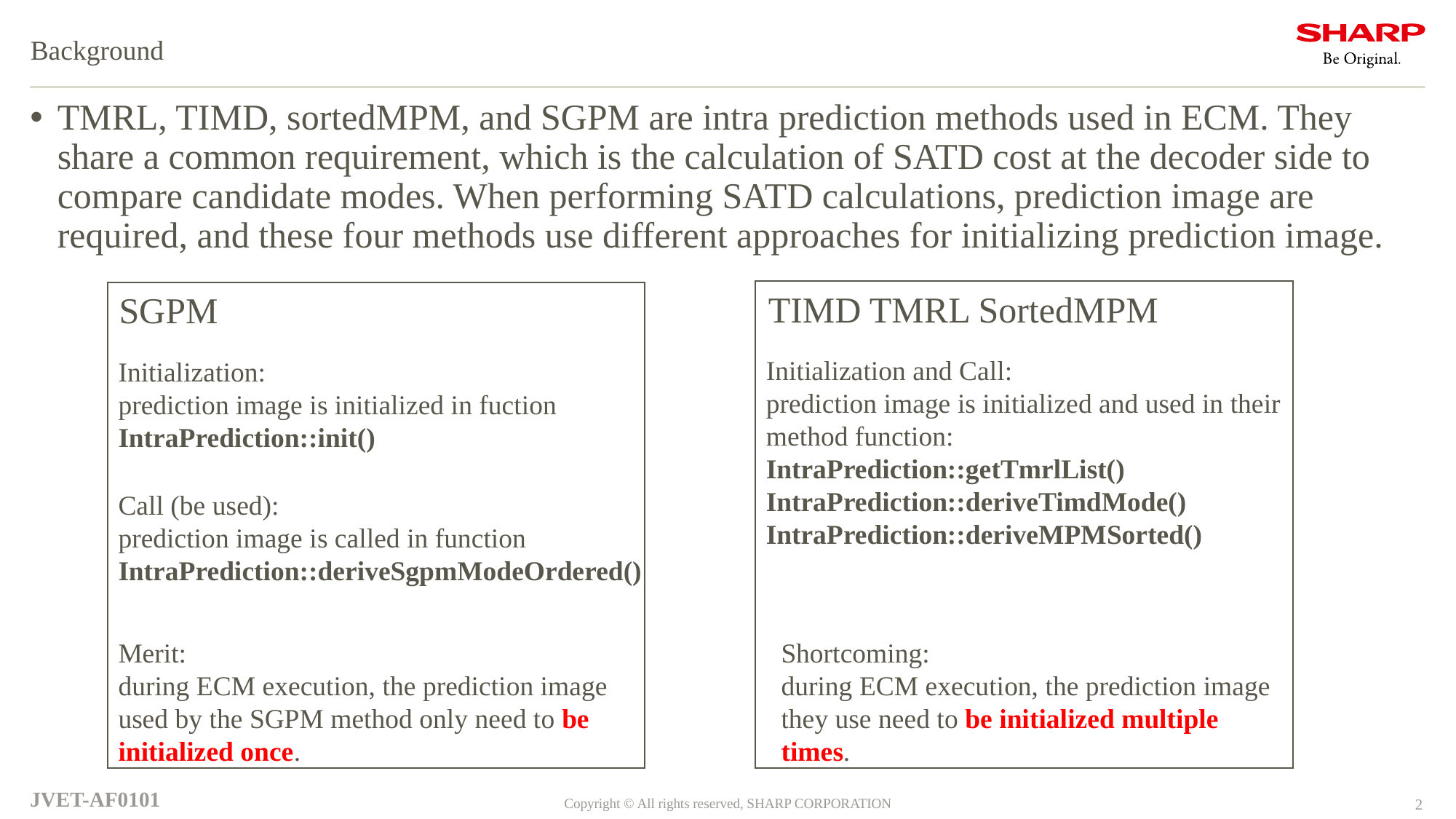

# Background
TMRL, TIMD, sortedMPM, and SGPM are intra prediction methods used in ECM. They share a common requirement, which is the calculation of SATD cost at the decoder side to compare candidate modes. When performing SATD calculations, prediction image are required, and these four methods use different approaches for initializing prediction image.

TIMD TMRL SortedMPM

SGPM
Initialization and Call:
prediction image is initialized and used in their method function:
IntraPrediction::getTmrlList()
IntraPrediction::deriveTimdMode()
IntraPrediction::deriveMPMSorted()
Initialization:
prediction image is initialized in fuction IntraPrediction::init()
Call (be used):
prediction image is called in function IntraPrediction::deriveSgpmModeOrdered()
Shortcoming:
during ECM execution, the prediction image they use need to be initialized multiple times.
Merit:
during ECM execution, the prediction image used by the SGPM method only need to be initialized once.
JVET-AF0101
Copyright © All rights reserved, SHARP CORPORATION
2